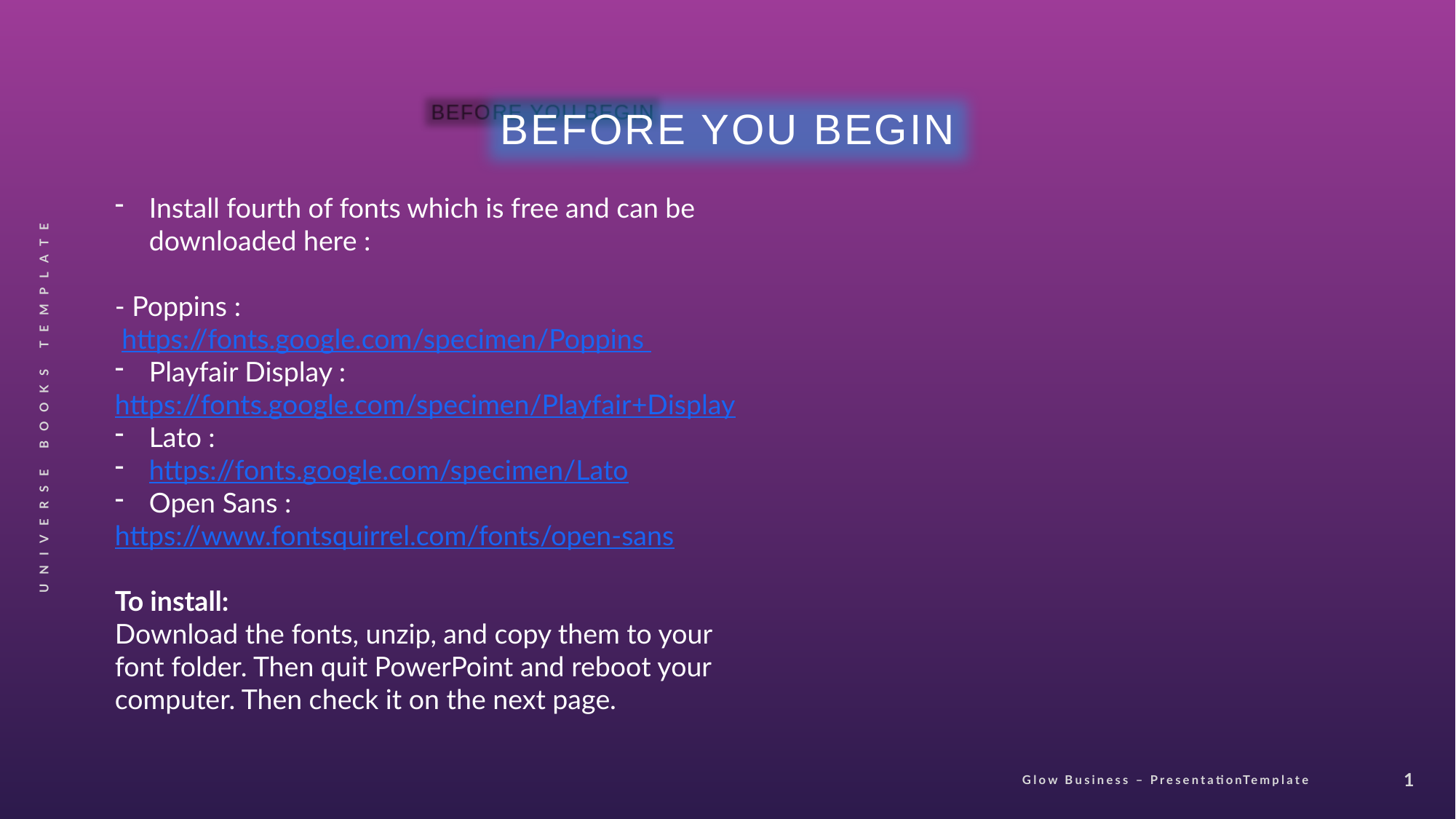

BEFORE YOU BEGIN
Install fourth of fonts which is free and can be downloaded here :

- Poppins :
 https://fonts.google.com/specimen/Poppins
Playfair Display :
https://fonts.google.com/specimen/Playfair+Display
Lato :
https://fonts.google.com/specimen/Lato
Open Sans :
https://www.fontsquirrel.com/fonts/open-sans

To install:
Download the fonts, unzip, and copy them to your font folder. Then quit PowerPoint and reboot your computer. Then check it on the next page.